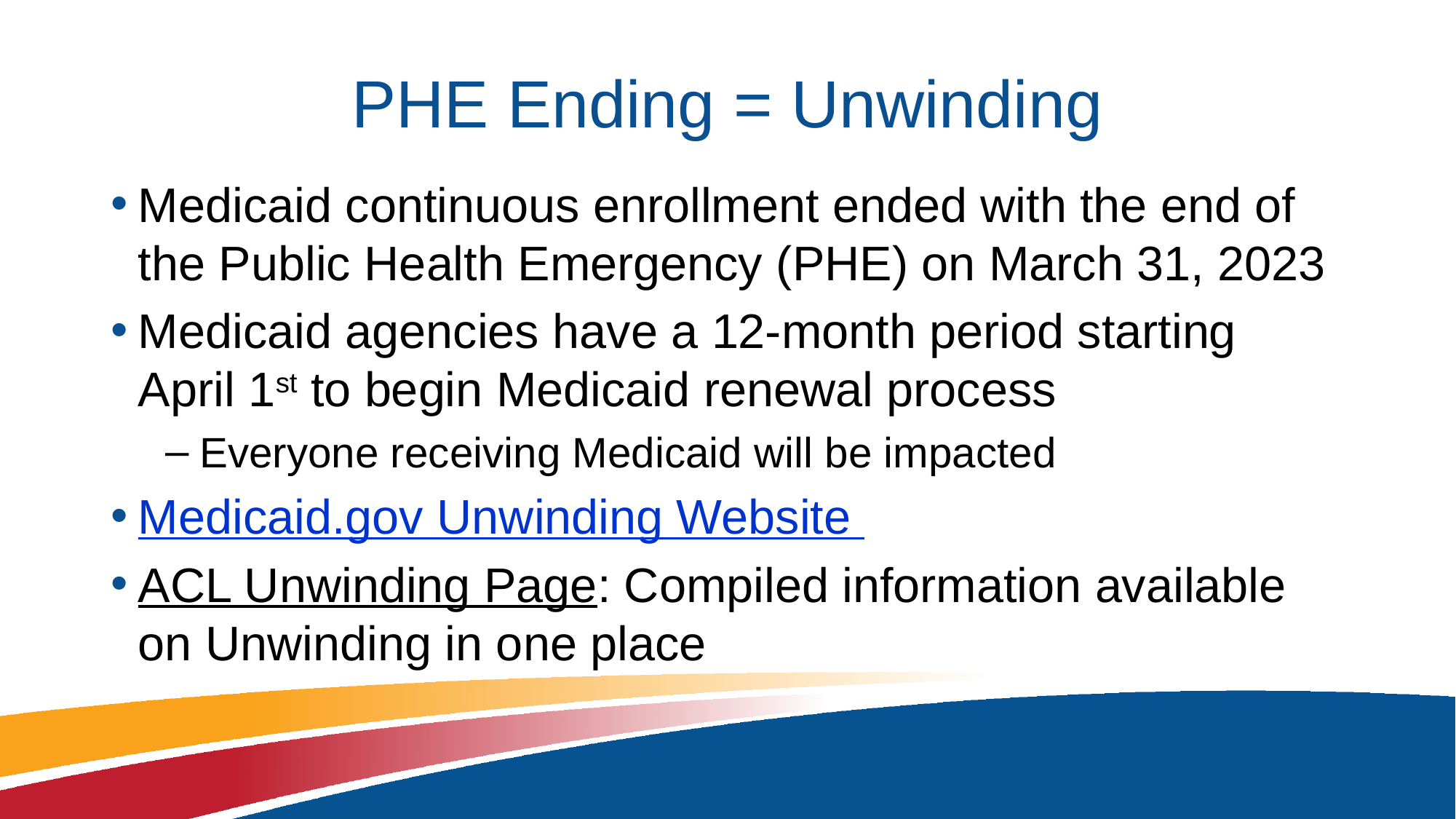

# PHE Ending = Unwinding
Medicaid continuous enrollment ended with the end of the Public Health Emergency (PHE) on March 31, 2023
Medicaid agencies have a 12-month period starting April 1st to begin Medicaid renewal process
Everyone receiving Medicaid will be impacted
Medicaid.gov Unwinding Website
ACL Unwinding Page: Compiled information available on Unwinding in one place